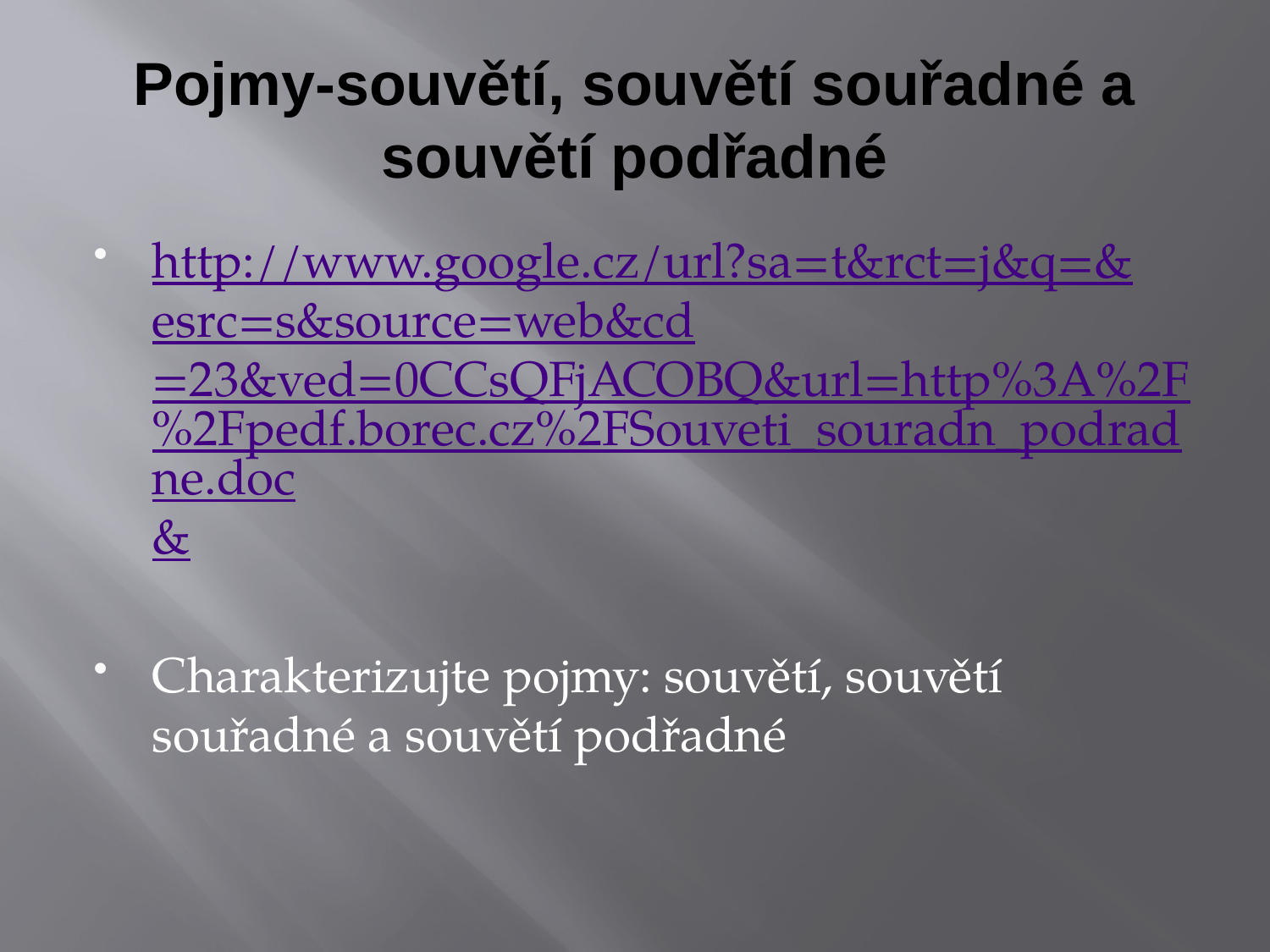

# Pojmy-souvětí, souvětí souřadné a souvětí podřadné
http://www.google.cz/url?sa=t&rct=j&q=&esrc=s&source=web&cd=23&ved=0CCsQFjACOBQ&url=http%3A%2F%2Fpedf.borec.cz%2FSouveti_souradn_podradne.doc&

Charakterizujte pojmy: souvětí, souvětí souřadné a souvětí podřadné